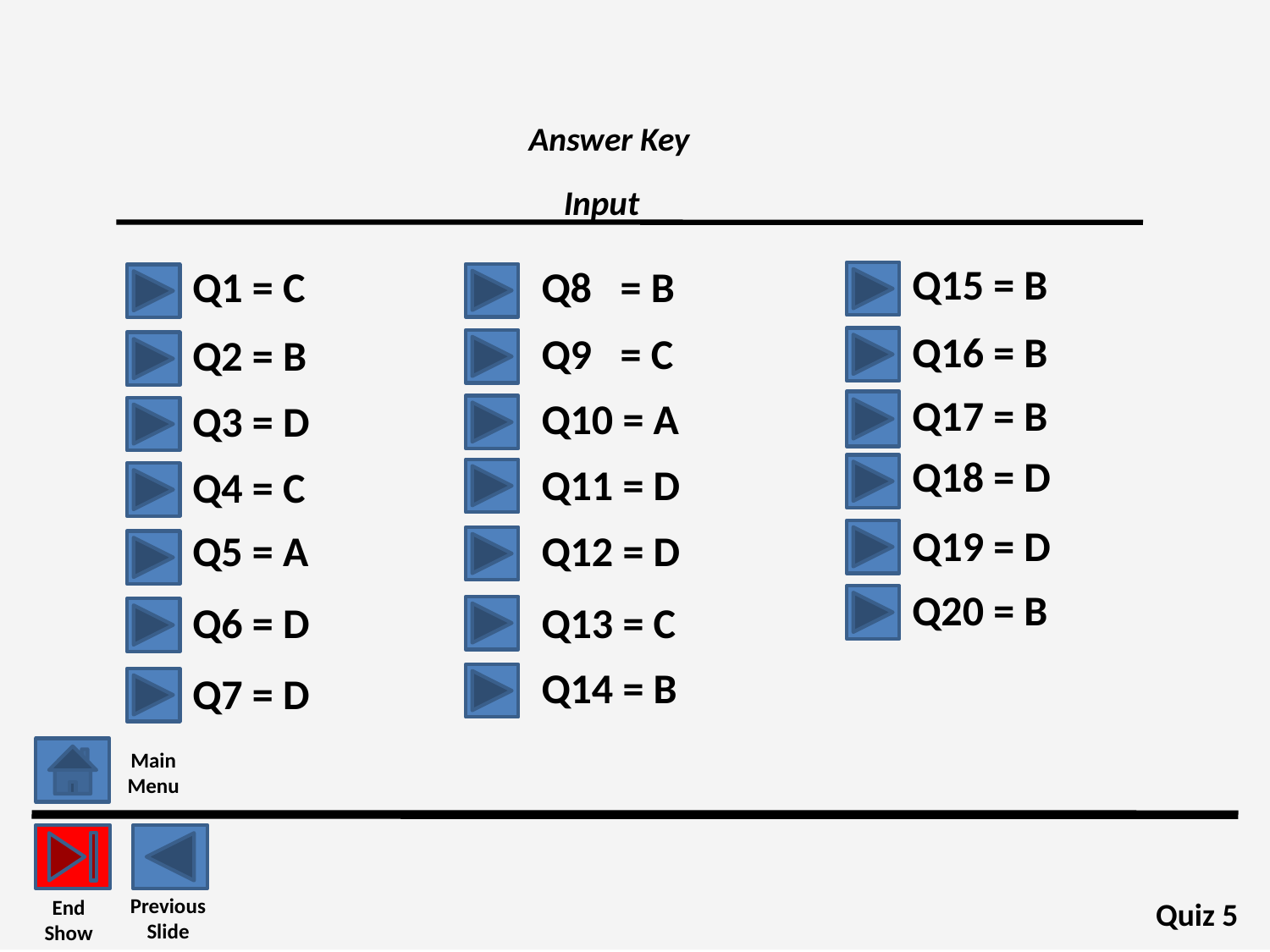

# Answer Key Input
Q15 = B
Q1 = C
Q8   = B

Q16 = B
Q9   = C
Q2 = B

Q17 = B
Q10 = A
Q3 = D

Q18 = D
Q11 = D
Q4 = C

Q19 = D
Q5 = A
Q12 = D

Q20 = B

Q6 = D
Q13 = C

Q14 = B
Q7 = D

Main
Menu

Previous
Slide
End Show
Quiz 5